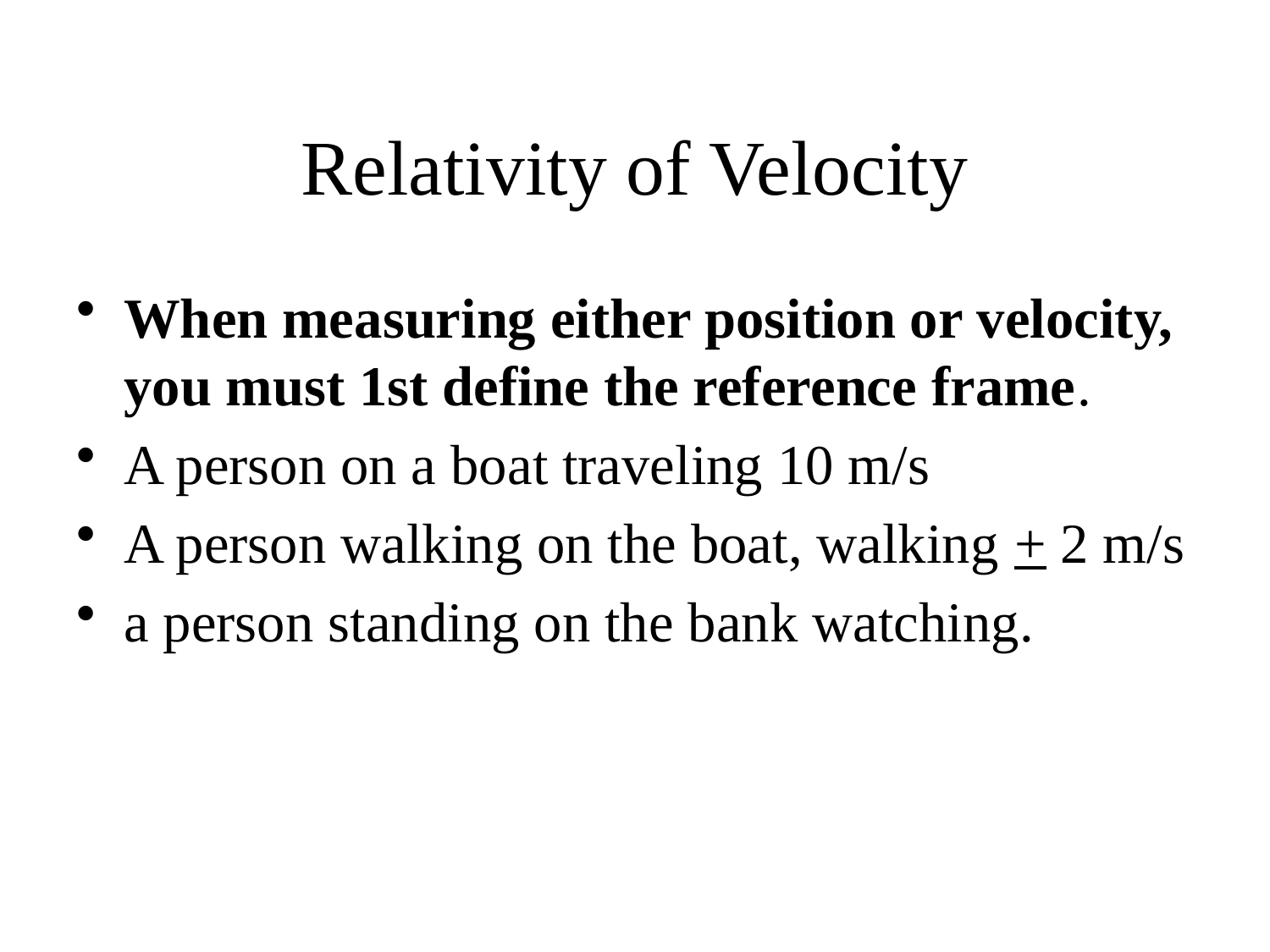

# Relativity of Velocity
When measuring either position or velocity, you must 1st define the reference frame.
A person on a boat traveling 10 m/s
A person walking on the boat, walking + 2 m/s
a person standing on the bank watching.